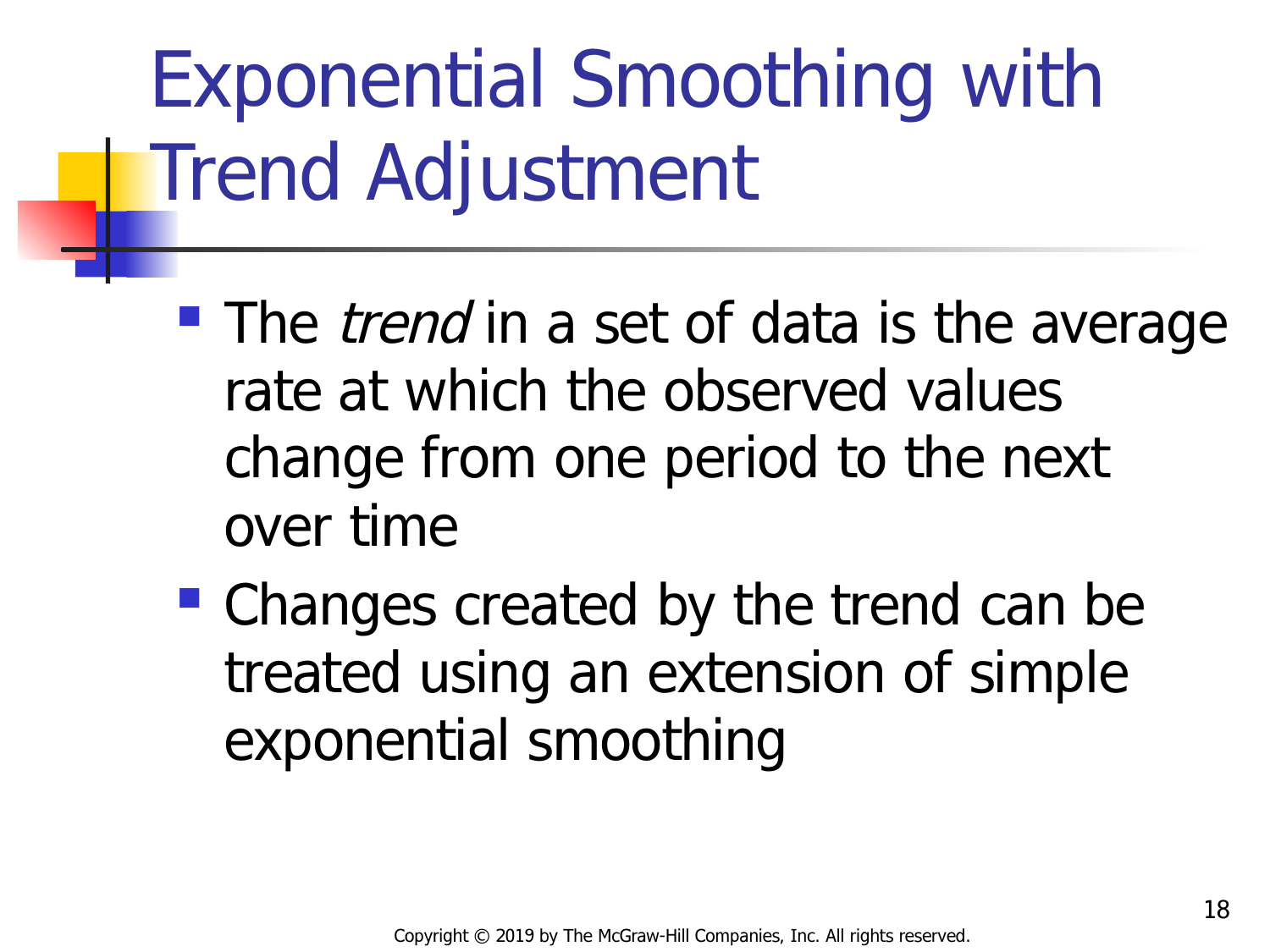

# Exponential Smoothing with Trend Adjustment
The trend in a set of data is the average rate at which the observed values change from one period to the next over time
Changes created by the trend can be treated using an extension of simple exponential smoothing
18
Copyright © 2019 by The McGraw-Hill Companies, Inc. All rights reserved.